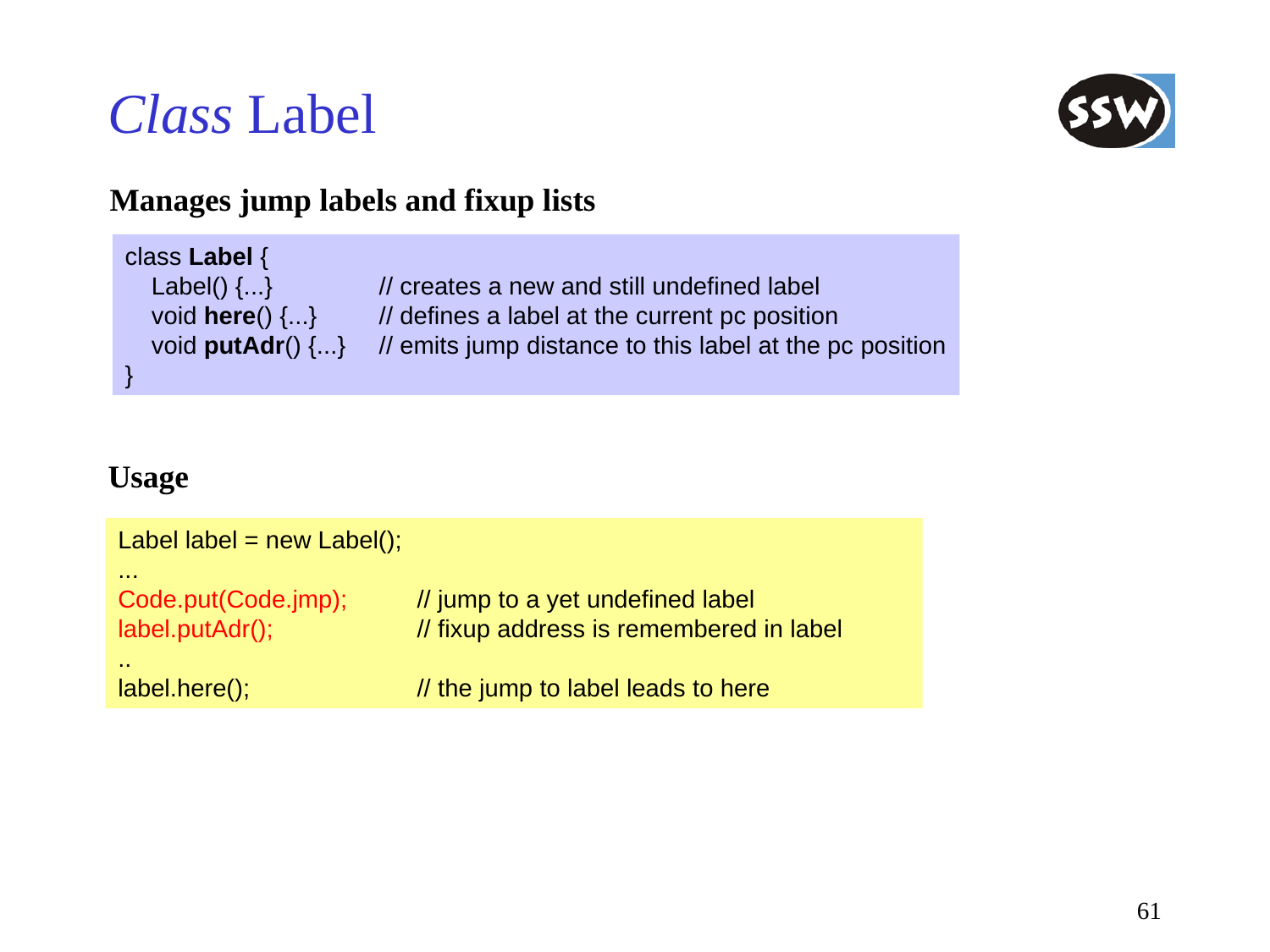

# Class Label
Manages jump labels and fixup lists
class Label {
	Label() {...}		// creates a new and still undefined label
	void here() {...}		// defines a label at the current pc position
	void putAdr() {...}	// emits jump distance to this label at the pc position
}
Usage
Label label = new Label();
...
Code.put(Code.jmp);	// jump to a yet undefined label
label.putAdr();	// fixup address is remembered in label
..
label.here();	// the jump to label leads to here
61